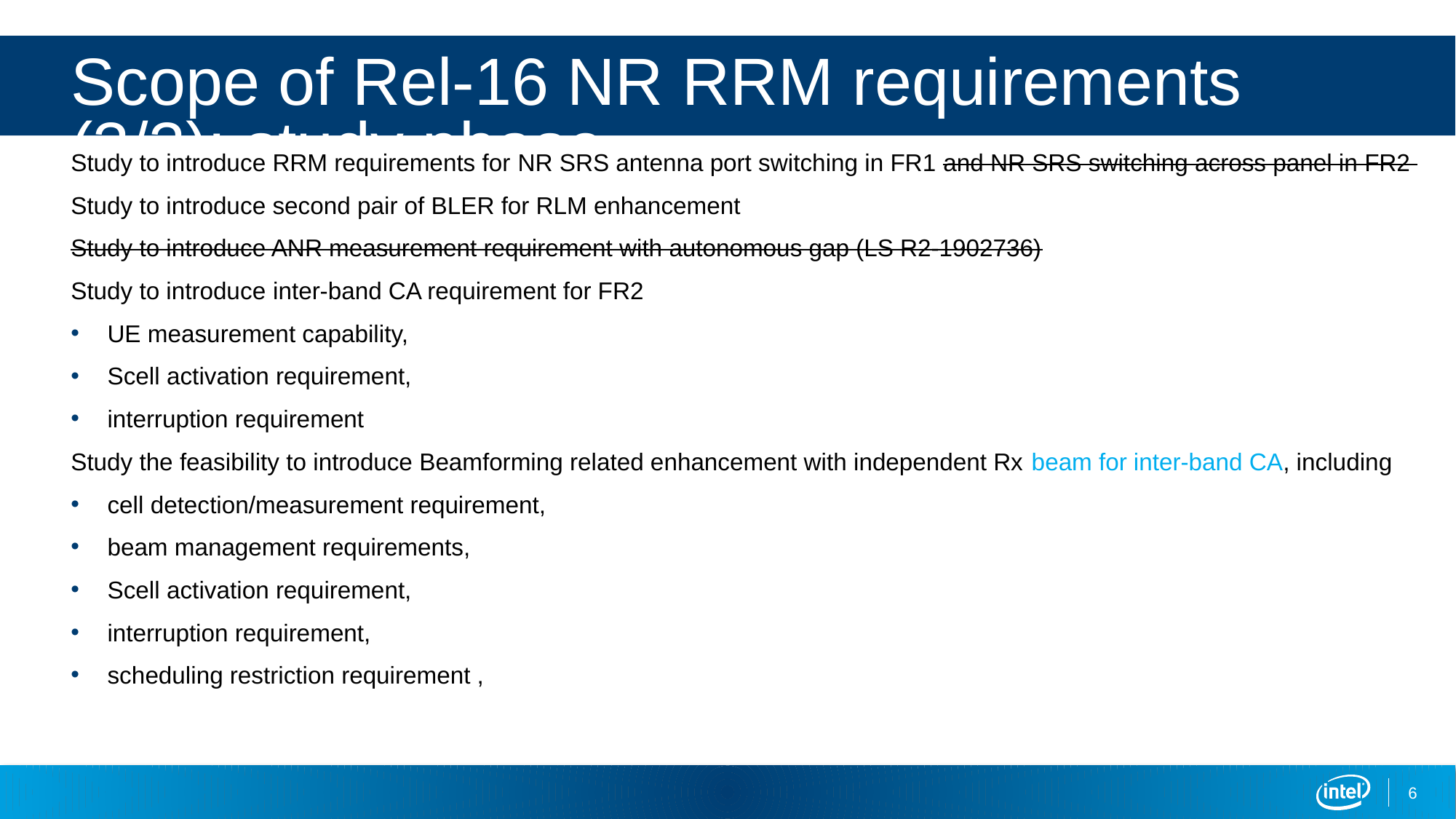

# Scope of Rel-16 NR RRM requirements (3/3): study phase
Study to introduce RRM requirements for NR SRS antenna port switching in FR1 and NR SRS switching across panel in FR2
Study to introduce second pair of BLER for RLM enhancement
Study to introduce ANR measurement requirement with autonomous gap (LS R2-1902736)
Study to introduce inter-band CA requirement for FR2
UE measurement capability,
Scell activation requirement,
interruption requirement
Study the feasibility to introduce Beamforming related enhancement with independent Rx beam for inter-band CA, including
cell detection/measurement requirement,
beam management requirements,
Scell activation requirement,
interruption requirement,
scheduling restriction requirement ,

6